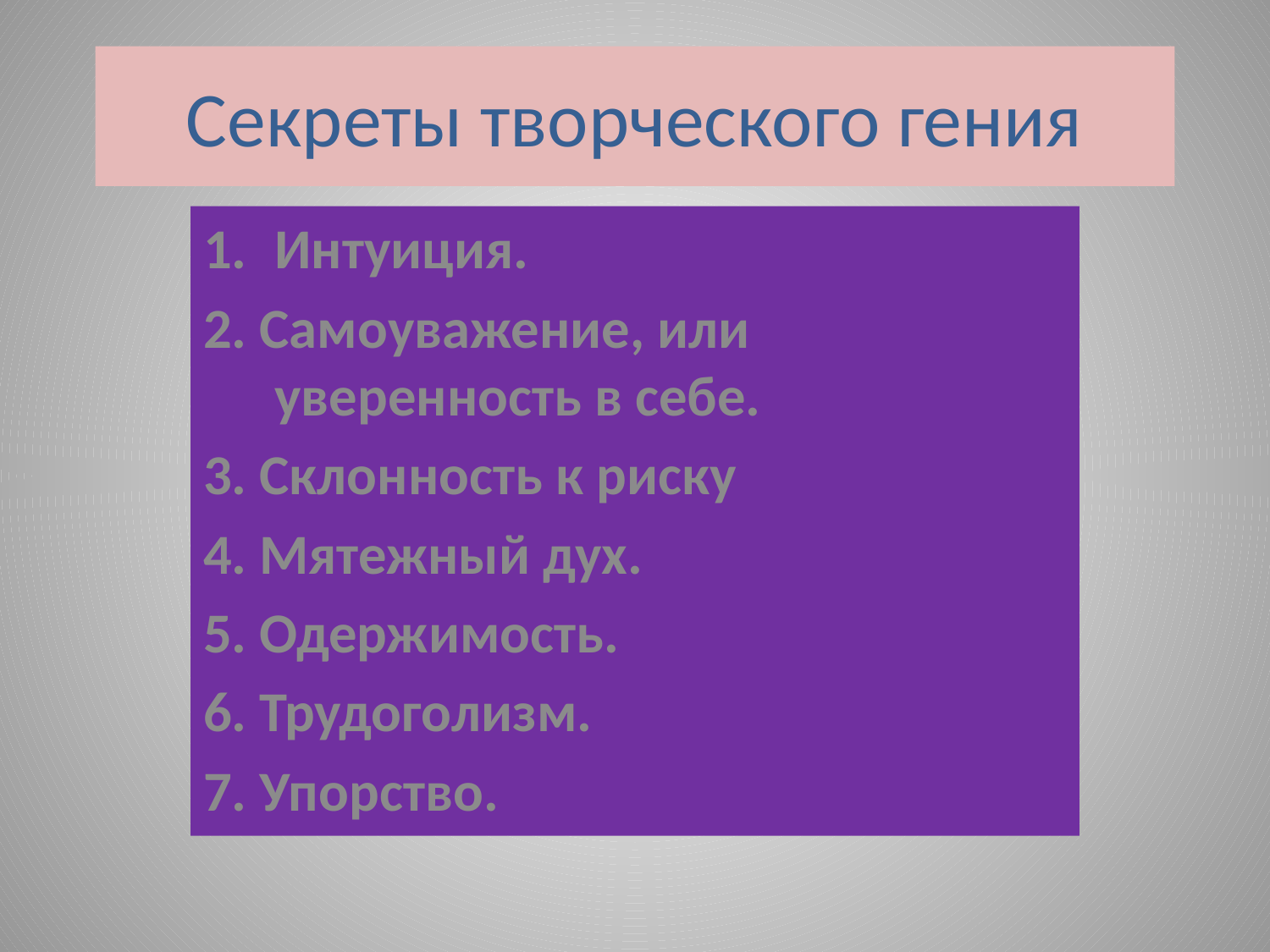

# Секреты творческого гения
Интуиция.
2. Самоуважение, или уверенность в себе.
3. Склонность к риску
4. Мятежный дух.
5. Одержимость.
6. Трудоголизм.
7. Упорство.